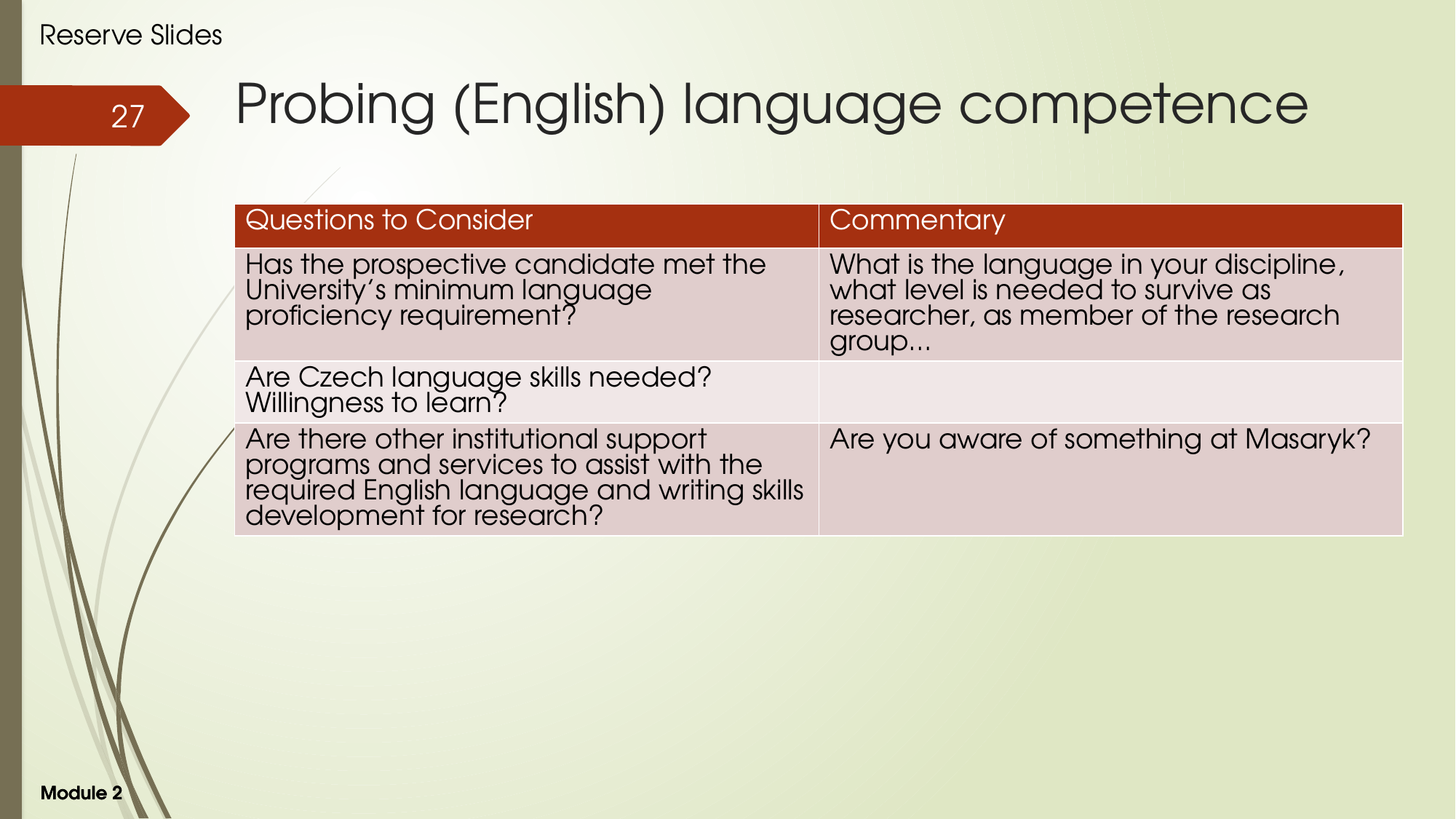

Reserve Slides
# Probing (English) language competence
27
| Questions to Consider | Commentary |
| --- | --- |
| Has the prospective candidate met the University’s minimum language proficiency requirement? | What is the language in your discipline, what level is needed to survive as researcher, as member of the research group… |
| Are Czech language skills needed? Willingness to learn? |  |
| Are there other institutional support programs and services to assist with the required English language and writing skills development for research? | Are you aware of something at Masaryk? |